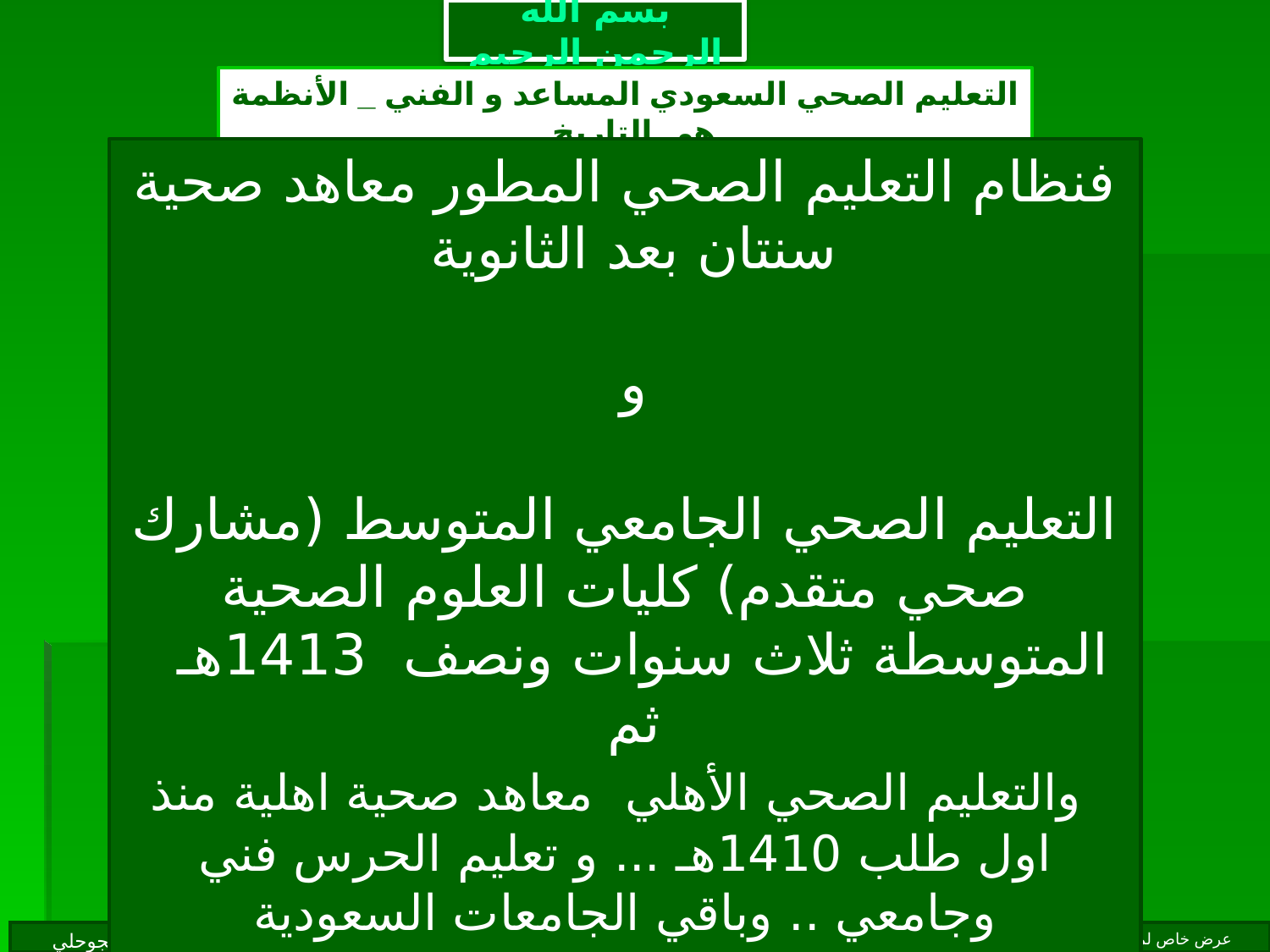

بسم الله الرحمن الرحيم
التعليم الصحي السعودي المساعد و الفني _ الأنظمة هي التاريخ
فنظام التعليم الصحي المطور معاهد صحية سنتان بعد الثانوية

و

التعليم الصحي الجامعي المتوسط (مشارك صحي متقدم) كليات العلوم الصحية المتوسطة ثلاث سنوات ونصف  1413هـ
ثم
 والتعليم الصحي الأهلي  معاهد صحية اهلية منذ اول طلب 1410هـ ... و تعليم الحرس فني وجامعي .. وباقي الجامعات السعودية

(ضمن كتابي الطبعة تاريخ التعليم الصحي ...  طبعة 2 قريبا ببراهين )
مختصر تاريخ التعليم الصحي عيسى الجوحلي 16__3_1439
عرض خاص لمشروع مركز توثيق تاريخ التعليم الصحي السعودي الحرس الوطني